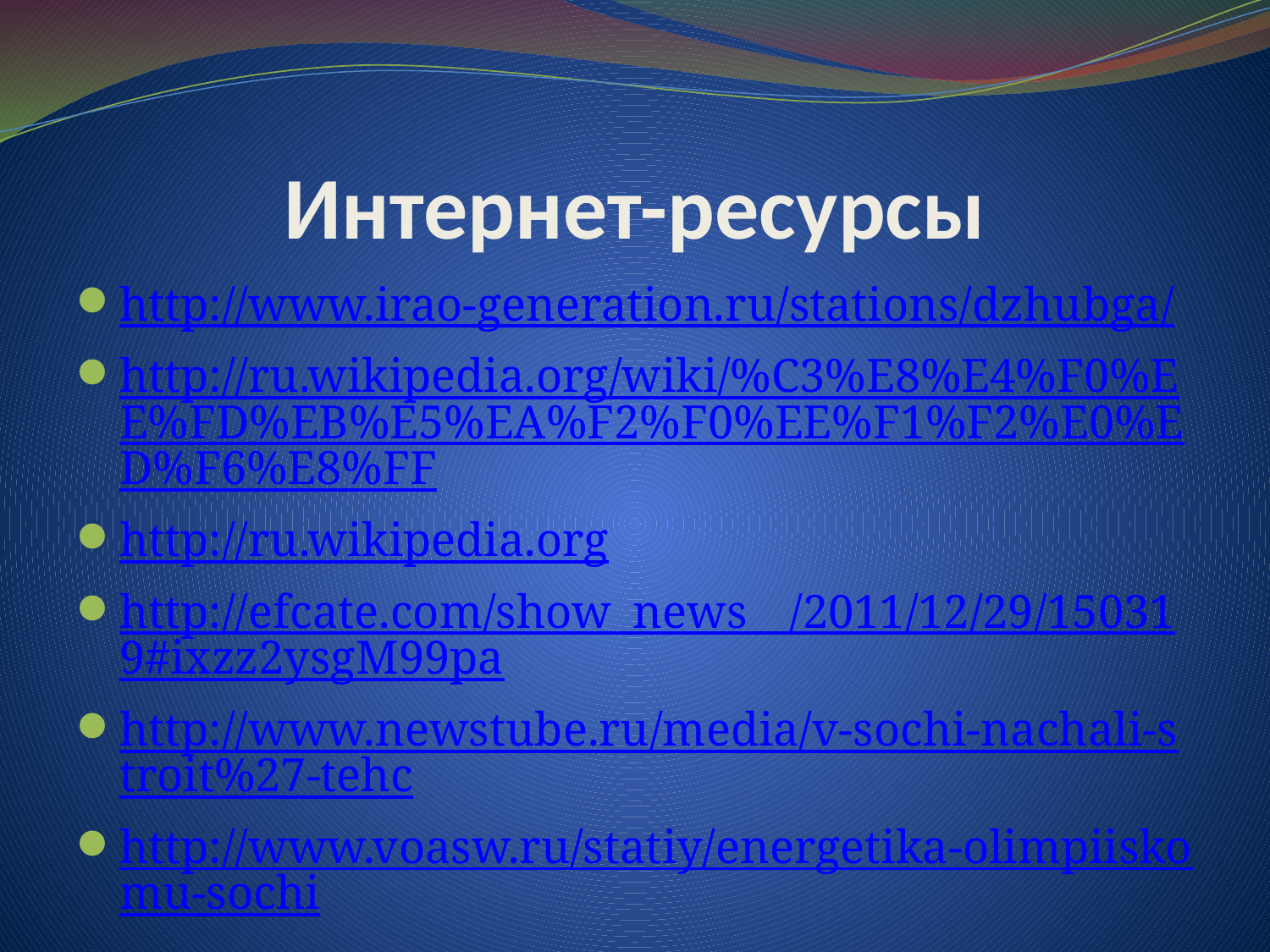

# Интернет-ресурсы
http://www.irao-generation.ru/stations/dzhubga/
http://ru.wikipedia.org/wiki/%C3%E8%E4%F0%EE%FD%EB%E5%EA%F2%F0%EE%F1%F2%E0%ED%F6%E8%FF
http://ru.wikipedia.org
http://efcate.com/show_news__/2011/12/29/150319#ixzz2ysgM99pa
http://www.newstube.ru/media/v-sochi-nachali-stroit%27-tehc
http://www.voasw.ru/statiy/energetika-olimpiiskomu-sochi